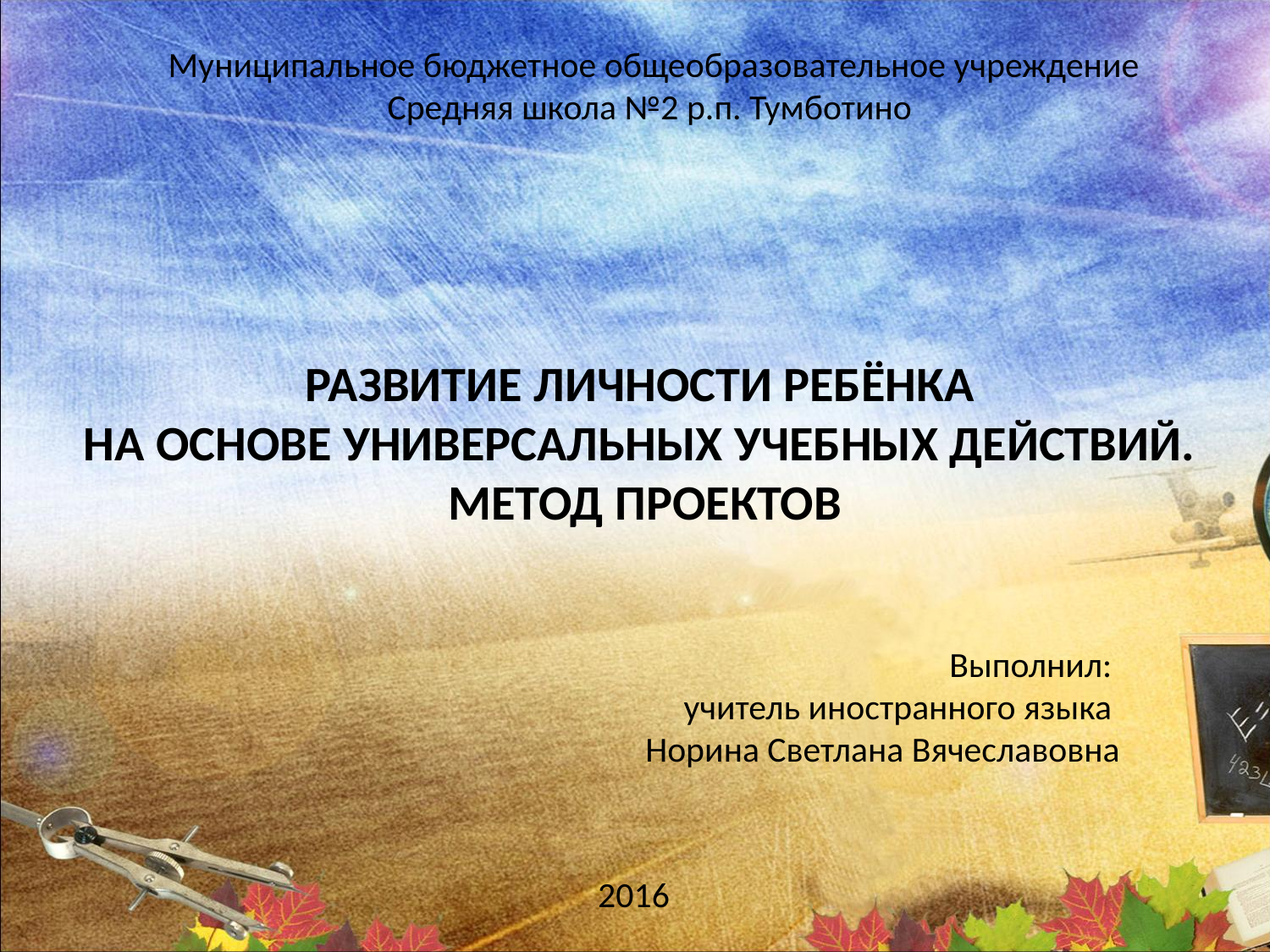

Муниципальное бюджетное общеобразовательное учреждение
Средняя школа №2 р.п. Тумботино
РАЗВИТИЕ ЛИЧНОСТИ РЕБЁНКА
НА ОСНОВЕ УНИВЕРСАЛЬНЫХ УЧЕБНЫХ ДЕЙСТВИЙ.
МЕТОД ПРОЕКТОВ
Выполнил:
учитель иностранного языка
Норина Светлана Вячеславовна
2016